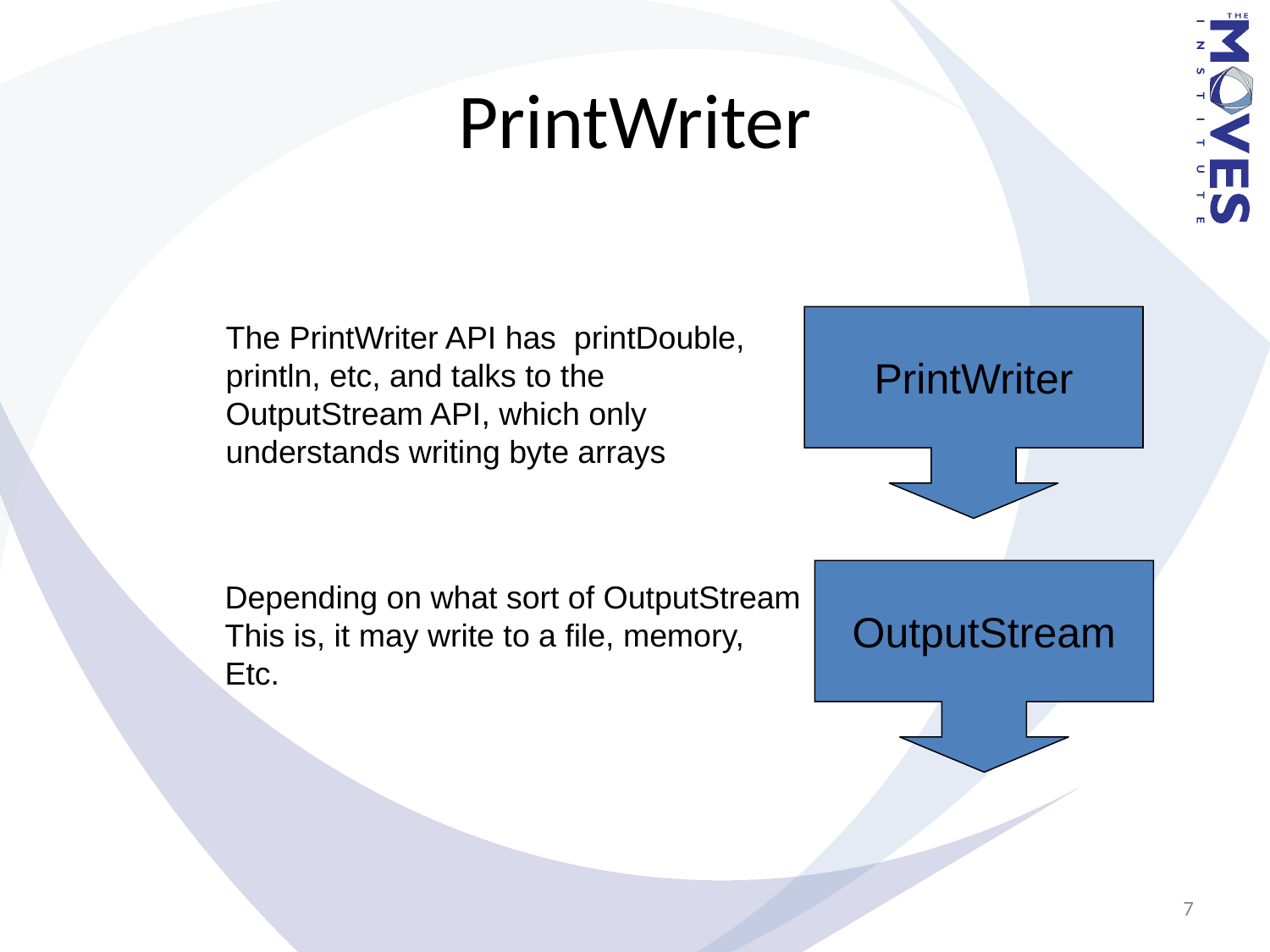

# PrintWriter
PrintWriter
The PrintWriter API has  printDouble,
println, etc, and talks to the
OutputStream API, which only
understands writing byte arrays
OutputStream
Depending on what sort of OutputStream
This is, it may write to a file, memory,
Etc.

7